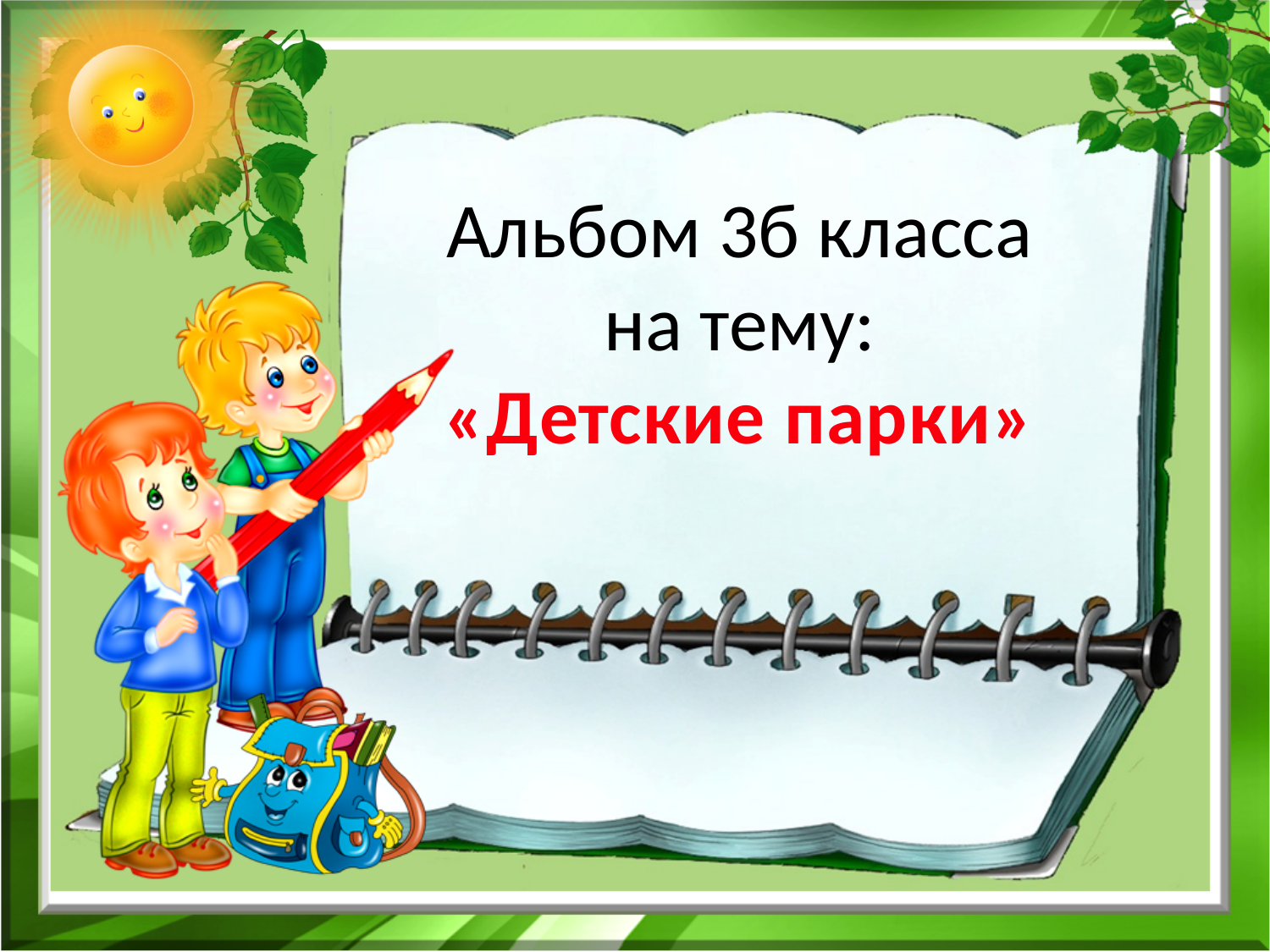

# Альбом 3б класса на тему: «Детские парки»